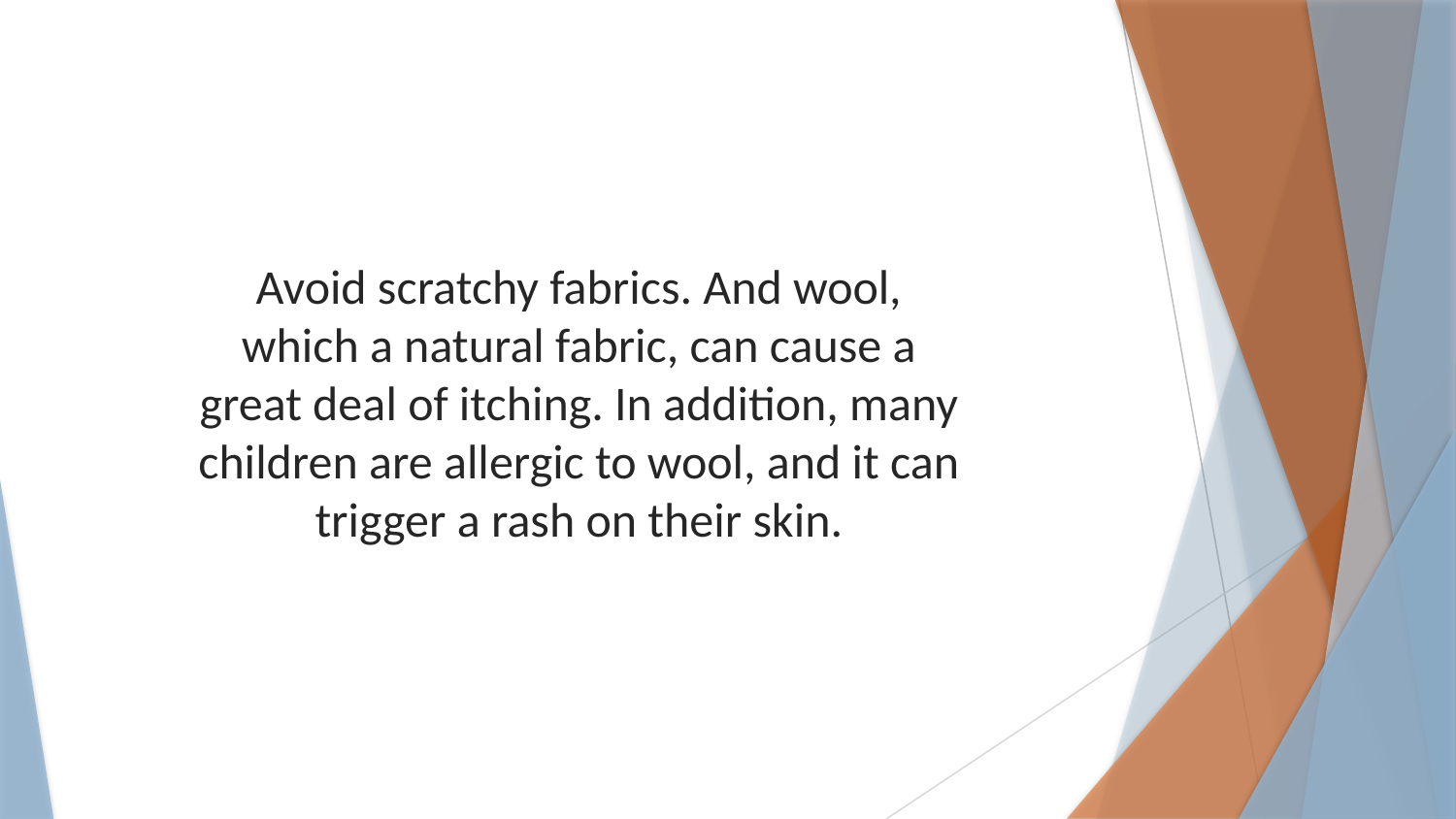

Avoid scratchy fabrics. And wool, which a natural fabric, can cause a great deal of itching. In addition, many children are allergic to wool, and it can trigger a rash on their skin.